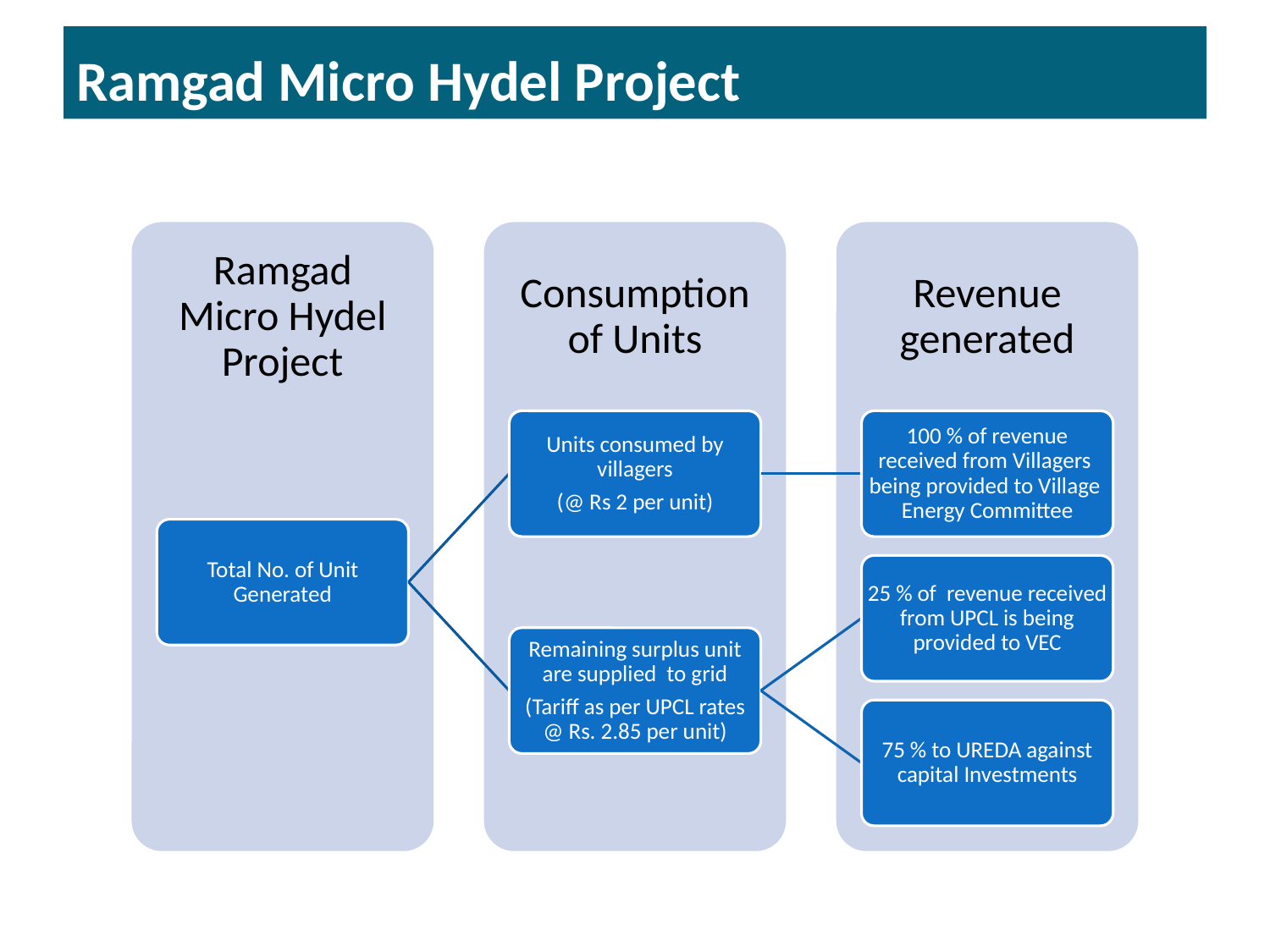

# Ramgad Micro Hydel Project
Revenue generated
Consumption of Units
Ramgad Micro Hydel Project
Total No. of Unit Generated

Units consumed by villagers
(@ Rs 2 per unit)

100 % of revenue received from Villagers  being provided to Village  Energy Committee

Remaining surplus unit are supplied  to grid
(Tariff as per UPCL rates @ Rs. 2.85 per unit)

25 % of  revenue received from UPCL is being provided to VEC

75 % to UREDA against capital Investments